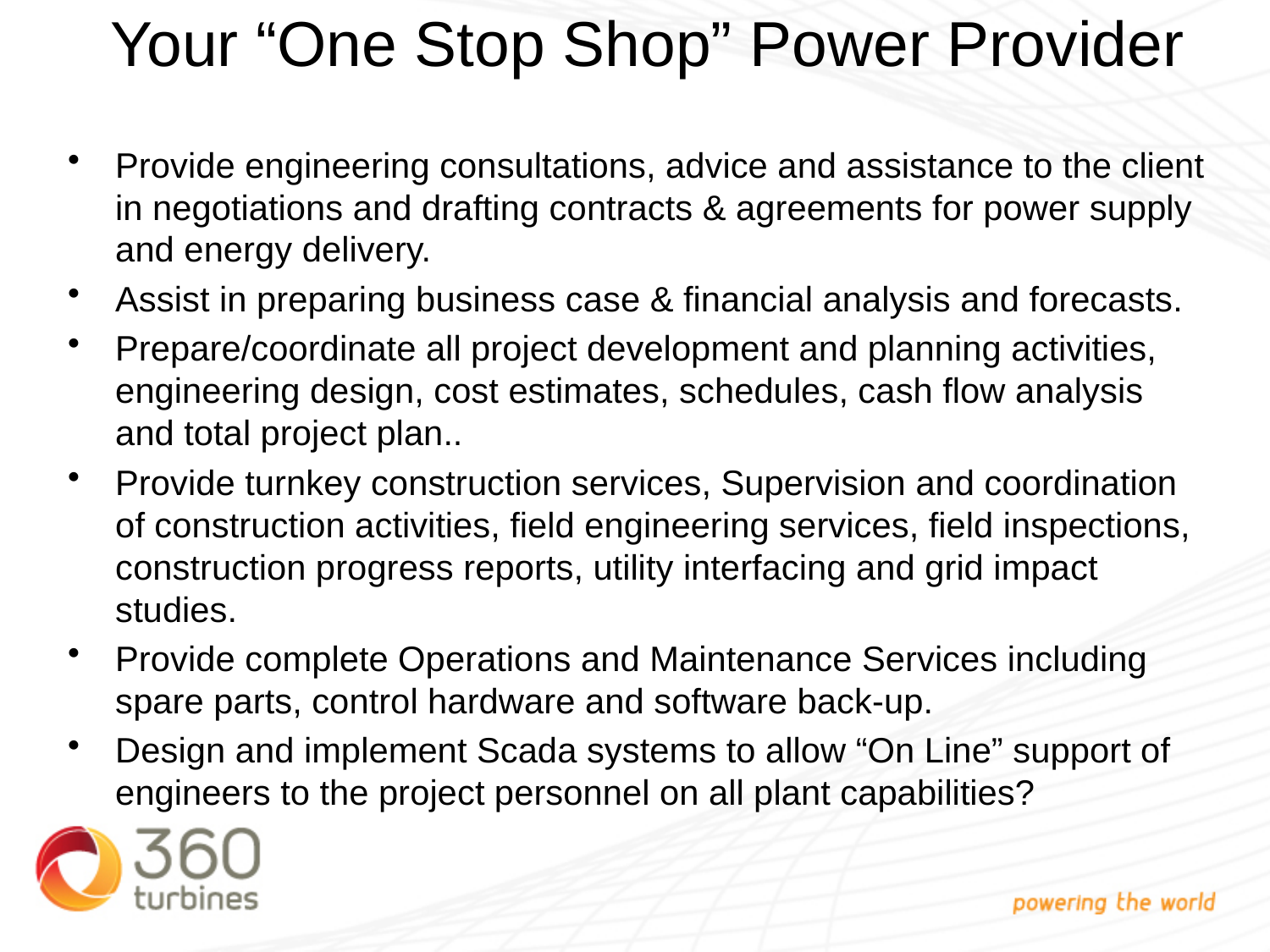

# Your “One Stop Shop” Power Provider
Provide engineering consultations, advice and assistance to the client in negotiations and drafting contracts & agreements for power supply and energy delivery.
Assist in preparing business case & financial analysis and forecasts.
Prepare/coordinate all project development and planning activities, engineering design, cost estimates, schedules, cash flow analysis and total project plan..
Provide turnkey construction services, Supervision and coordination of construction activities, field engineering services, field inspections, construction progress reports, utility interfacing and grid impact studies.
Provide complete Operations and Maintenance Services including spare parts, control hardware and software back-up.
Design and implement Scada systems to allow “On Line” support of engineers to the project personnel on all plant capabilities?